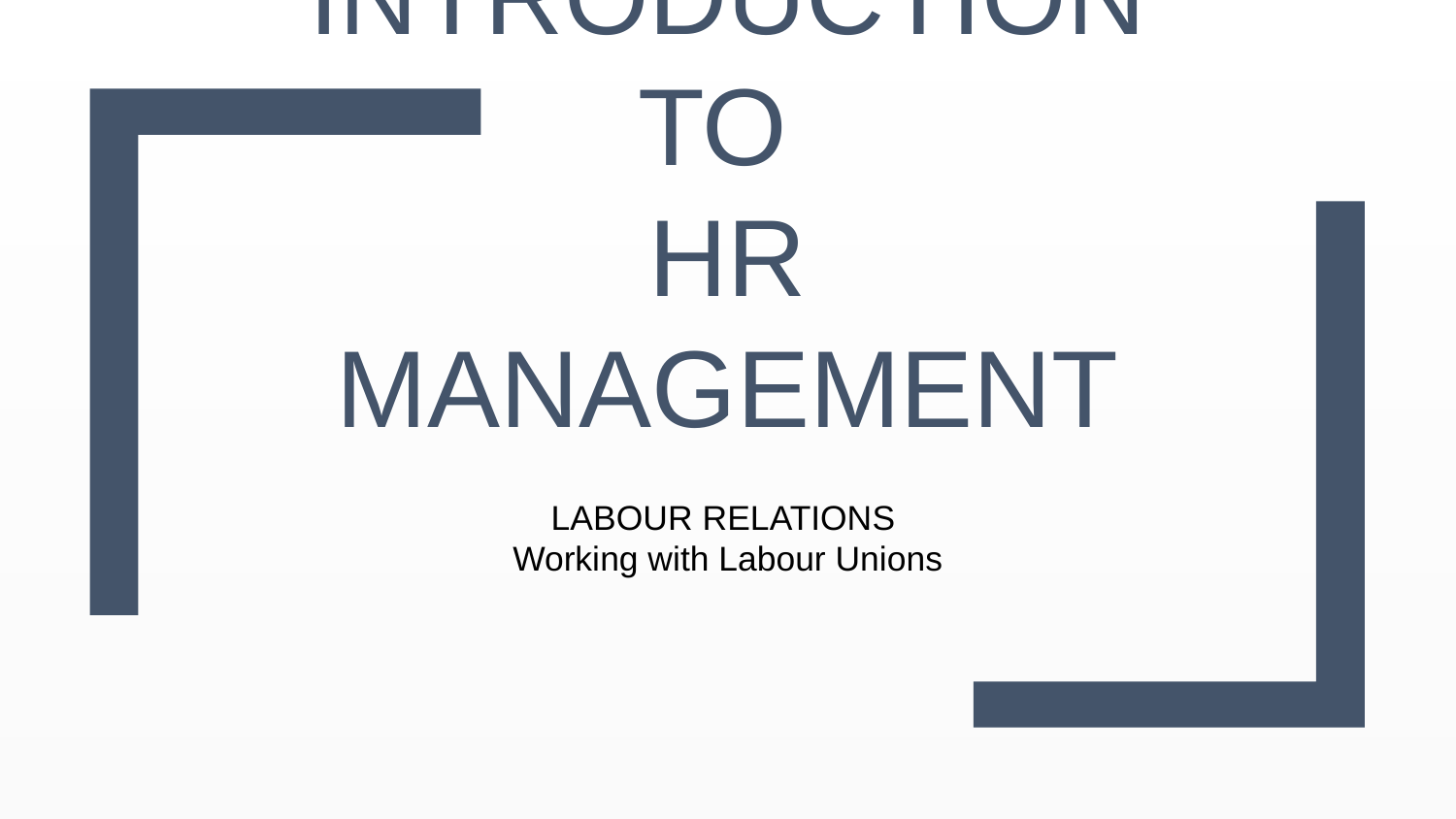

# Introduction to
HR Management
LABOUR RELATIONS
Working with Labour Unions